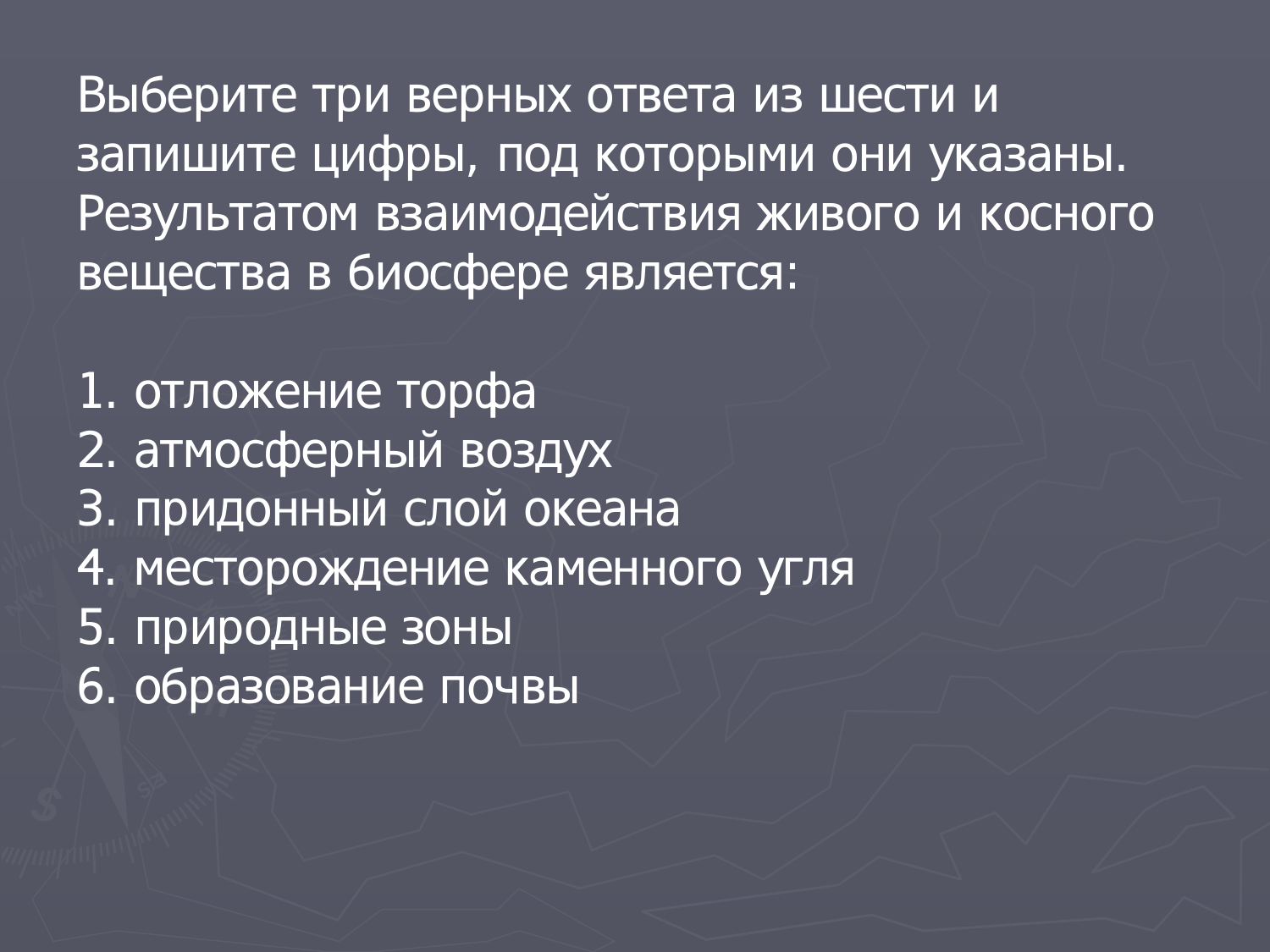

Выберите три верных ответа из шести и запишите цифры, под которыми они указаны.
Результатом взаимодействия живого и косного вещества в биосфере является:

1. отложение торфа
2. атмосферный воздух
3. придонный слой океана
4. месторождение каменного угля
5. природные зоны
6. образование почвы